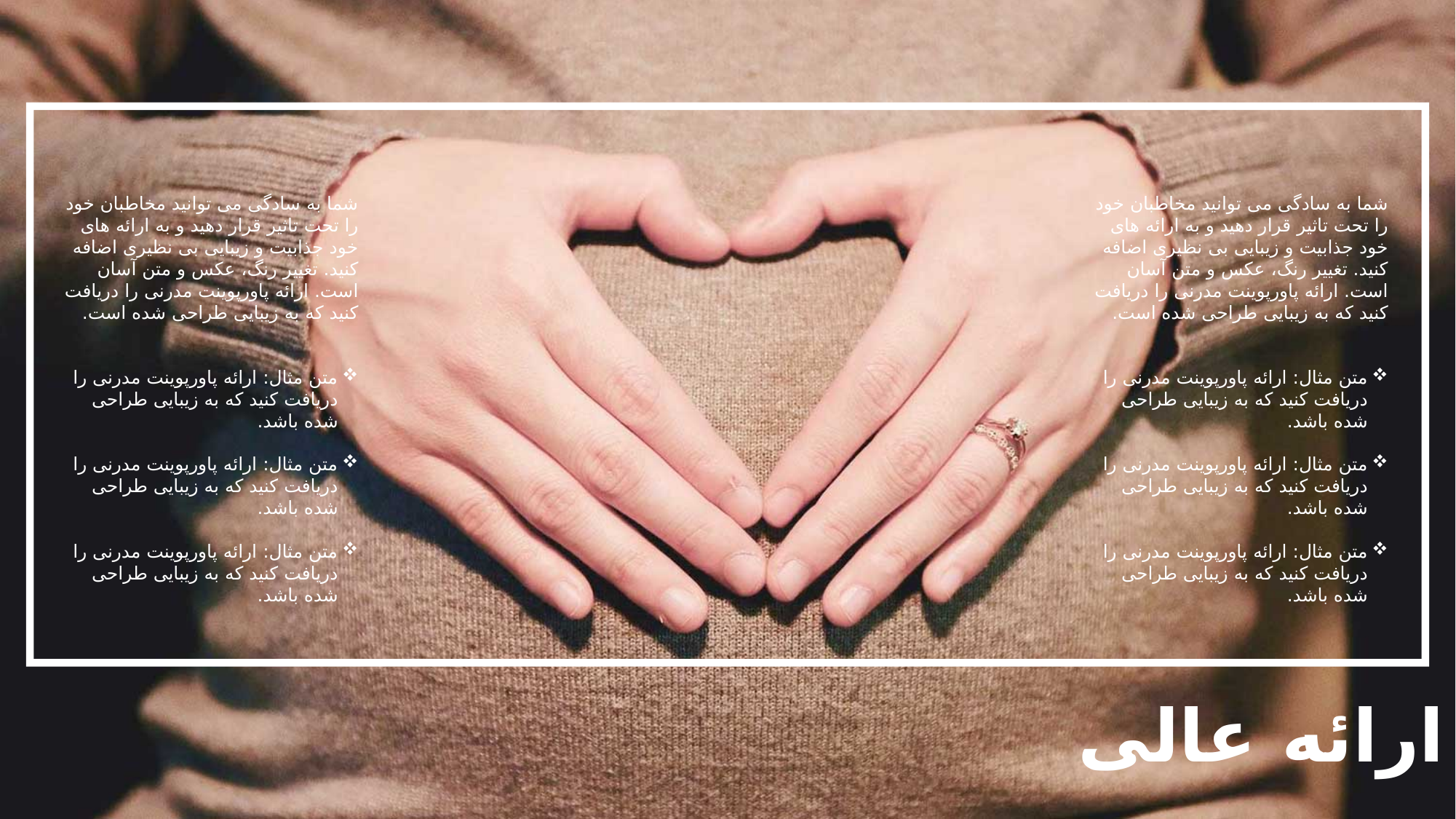

شما به سادگی می توانید مخاطبان خود را تحت تاثیر قرار دهید و به ارائه های خود جذابیت و زیبایی بی نظیری اضافه کنید. تغییر رنگ، عکس و متن آسان است. ارائه پاورپوینت مدرنی را دریافت کنید که به زیبایی طراحی شده است.
شما به سادگی می توانید مخاطبان خود را تحت تاثیر قرار دهید و به ارائه های خود جذابیت و زیبایی بی نظیری اضافه کنید. تغییر رنگ، عکس و متن آسان است. ارائه پاورپوینت مدرنی را دریافت کنید که به زیبایی طراحی شده است.
متن مثال: ارائه پاورپوینت مدرنی را دریافت کنید که به زیبایی طراحی شده باشد.

متن مثال: ارائه پاورپوینت مدرنی را دریافت کنید که به زیبایی طراحی شده باشد.

متن مثال: ارائه پاورپوینت مدرنی را دریافت کنید که به زیبایی طراحی شده باشد.
متن مثال: ارائه پاورپوینت مدرنی را دریافت کنید که به زیبایی طراحی شده باشد.

متن مثال: ارائه پاورپوینت مدرنی را دریافت کنید که به زیبایی طراحی شده باشد.

متن مثال: ارائه پاورپوینت مدرنی را دریافت کنید که به زیبایی طراحی شده باشد.
ارائه عالی